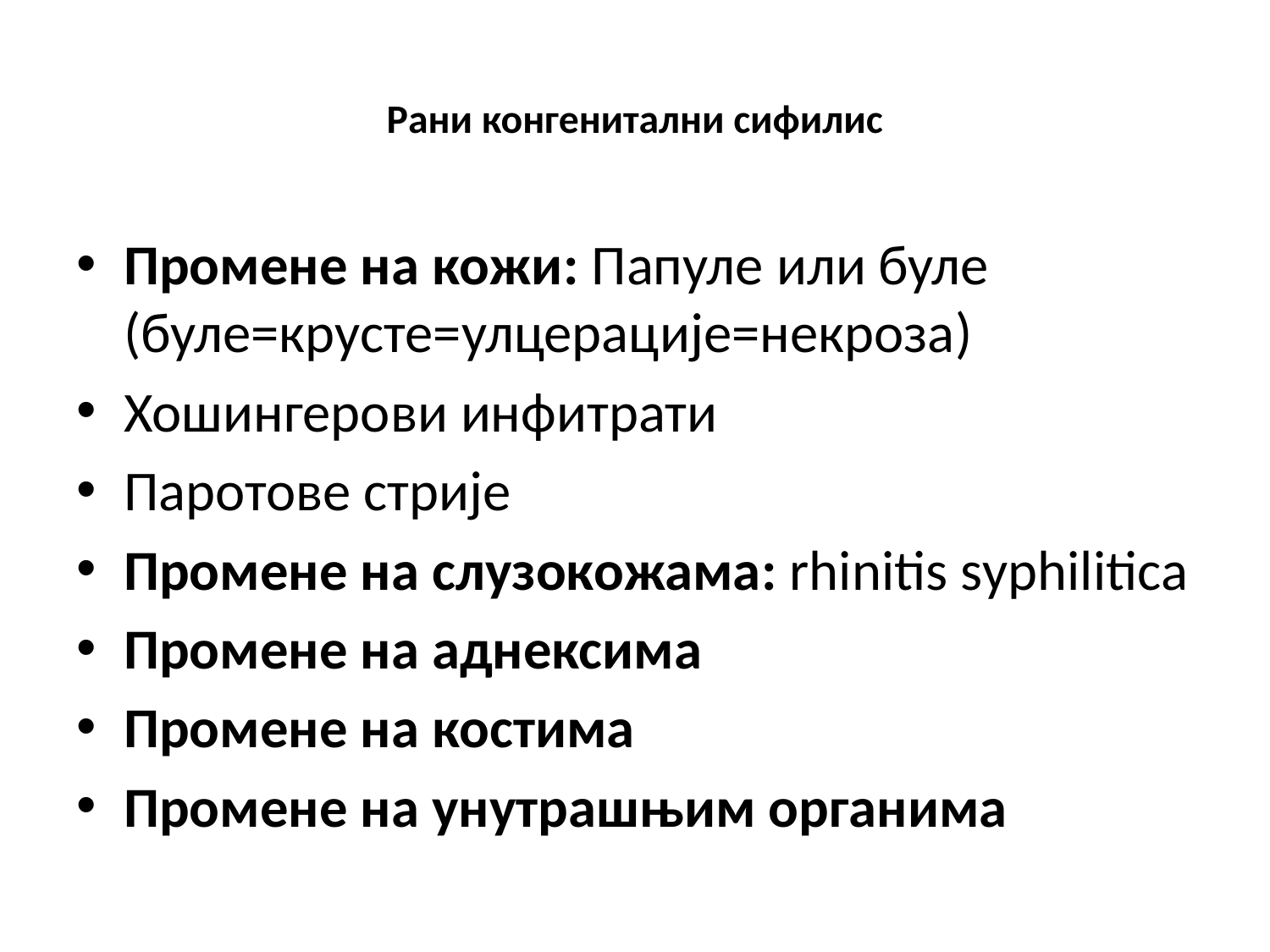

# Рани конгенитални сифилис
Промене на кожи: Папуле или буле (буле=крусте=улцерације=некроза)
Хошингерови инфитрати
Паротове стрије
Промене на слузокожама: rhinitis sуphilitica
Промене на аднексима
Промене на костима
Промене на унутрашњим органима